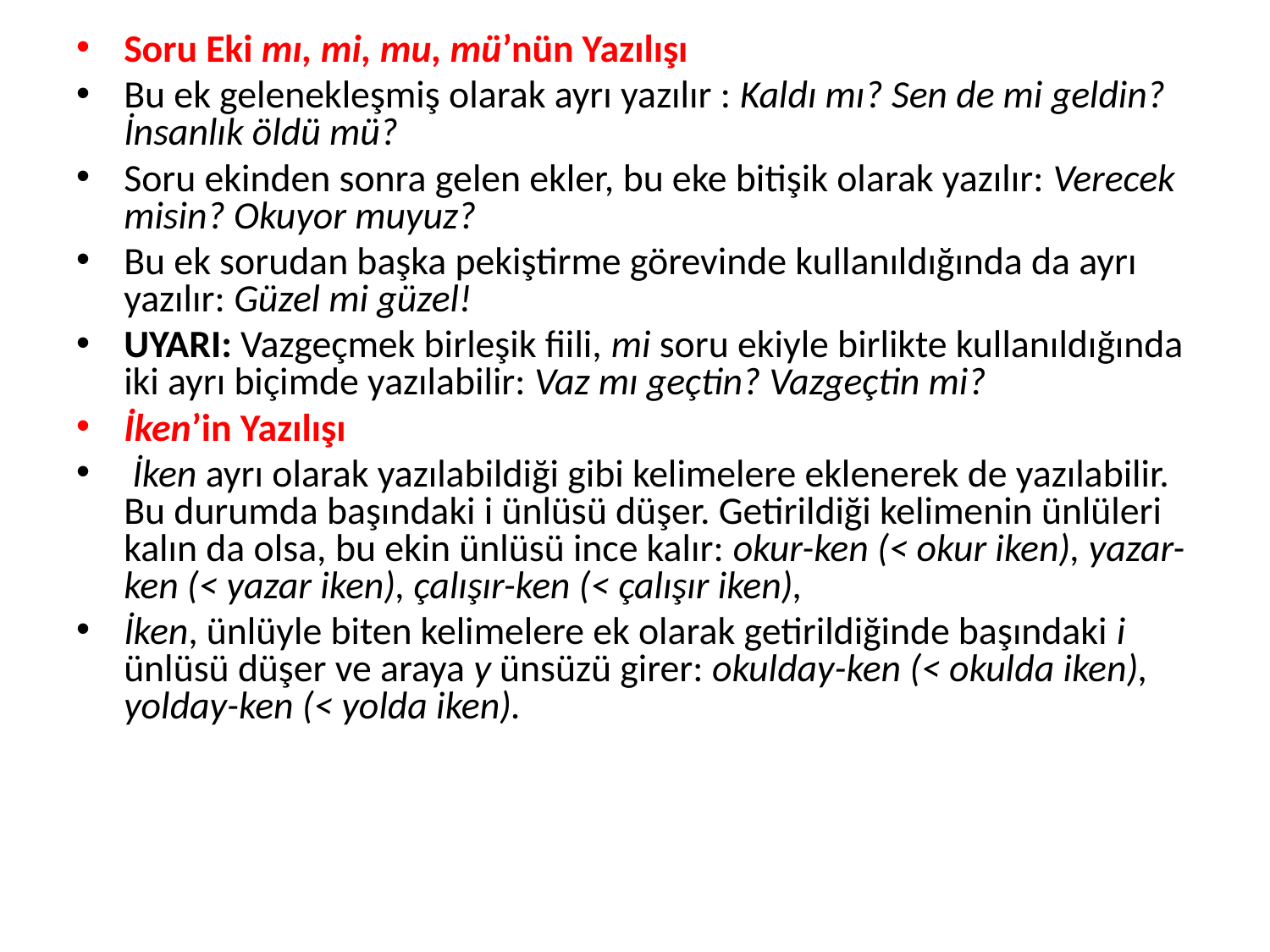

Soru Eki mı, mi, mu, mü’nün Yazılışı
Bu ek gelenekleşmiş olarak ayrı yazılır : Kaldı mı? Sen de mi geldin? İnsanlık öldü mü?
Soru ekinden sonra gelen ekler, bu eke bitişik olarak yazılır: Verecek misin? Okuyor muyuz?
Bu ek sorudan başka pekiştirme görevinde kullanıldığında da ayrı yazılır: Güzel mi güzel!
UYARI: Vazgeçmek birleşik fiili, mi soru ekiyle birlikte kullanıldığında iki ayrı biçimde yazılabilir: Vaz mı geçtin? Vazgeçtin mi?
İken’in Yazılışı
 İken ayrı olarak yazılabildiği gibi kelimelere eklenerek de yazılabilir. Bu durumda başındaki i ünlüsü düşer. Getirildiği kelimenin ünlüleri kalın da olsa, bu ekin ünlüsü ince kalır: okur-ken (< okur iken), yazar-ken (< yazar iken), çalışır-ken (< çalışır iken),
İken, ünlüyle biten kelimelere ek olarak getirildiğinde başındaki i ünlüsü düşer ve araya y ünsüzü girer: okulday-ken (< okulda iken), yolday-ken (< yolda iken).